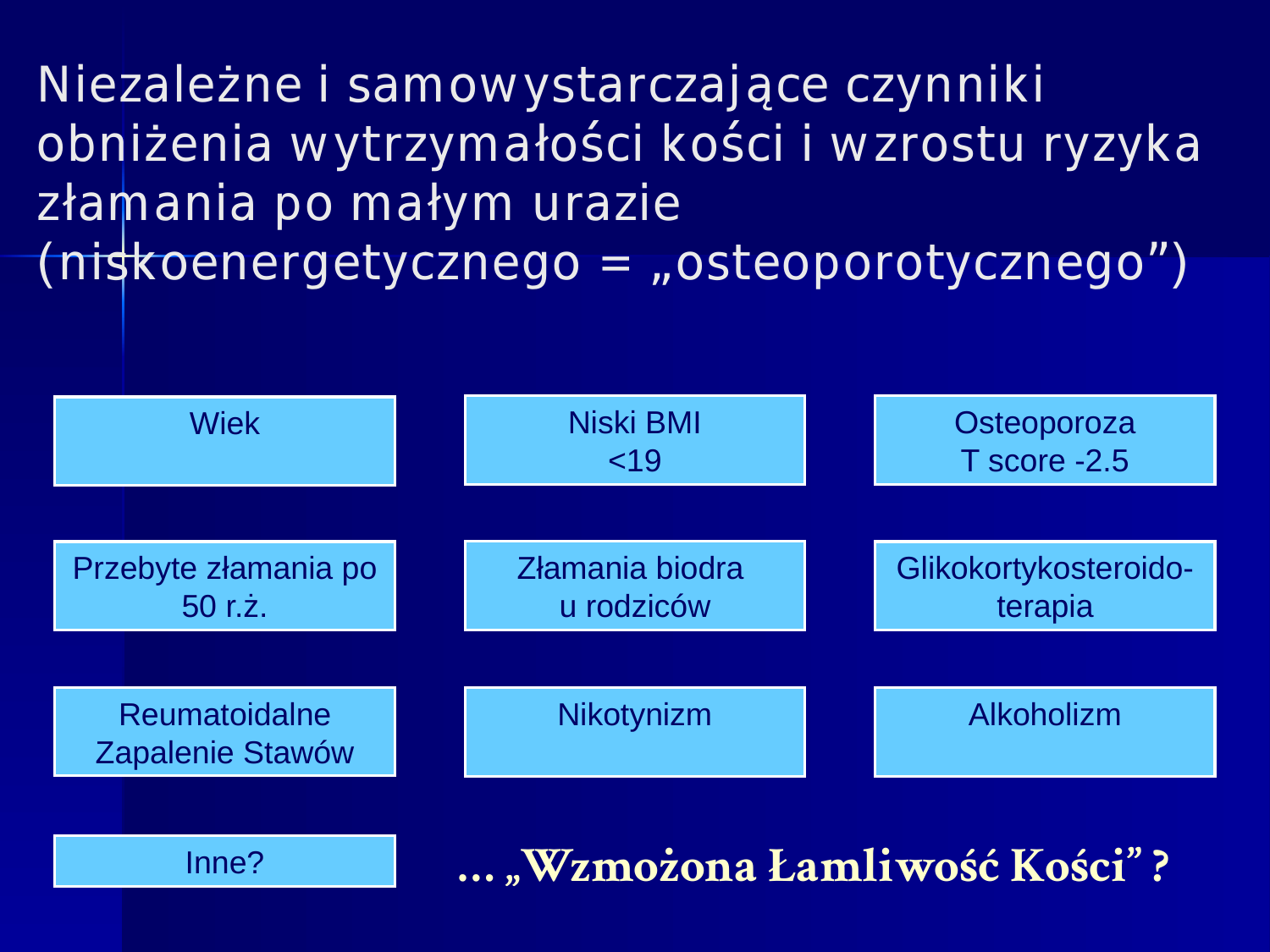

# Niezależne i samowystarczające czynniki obniżenia wytrzymałości kości i wzrostu ryzyka złamania po małym urazie (niskoenergetycznego = „osteoporotycznego”)
Wiek
Niski BMI
<19
Osteoporoza
T score -2.5
Złamania biodra
u rodziców
Przebyte złamania po 50 r.ż.
Glikokortykosteroido-
terapia
Reumatoidalne Zapalenie Stawów
Nikotynizm
Alkoholizm
… „Wzmożona Łamliwość Kości” ?
Inne?